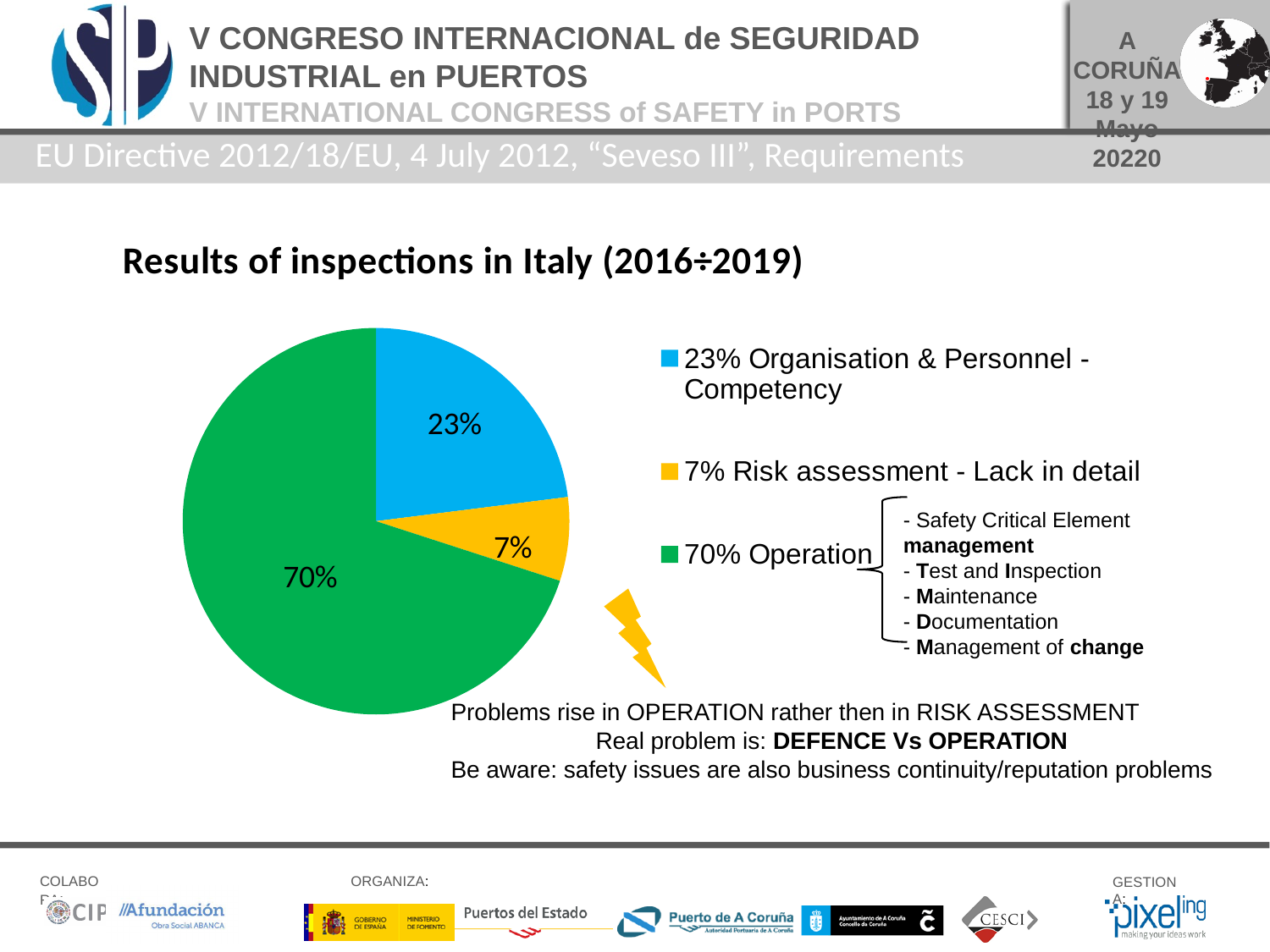

EU Directive 2012/18/EU, 4 July 2012, “Seveso III”, Requirements

### Chart: Results of inspections in Italy (2016÷2019)

| Category | Results of inspections (2016÷2019)
 |
|---|---|
| 23% Organisation & Personnel - Competency | 0.23 |
| 7% Risk assessment - Lack in detail | 0.07 |
| 70% Operation | 0.7 |
- Safety Critical Element management
- Test and Inspection
- Maintenance
- Documentation
- Management of change

Problems rise in OPERATION rather then in RISK ASSESSMENT
Real problem is: DEFENCE Vs OPERATION
Be aware: safety issues are also business continuity/reputation problems